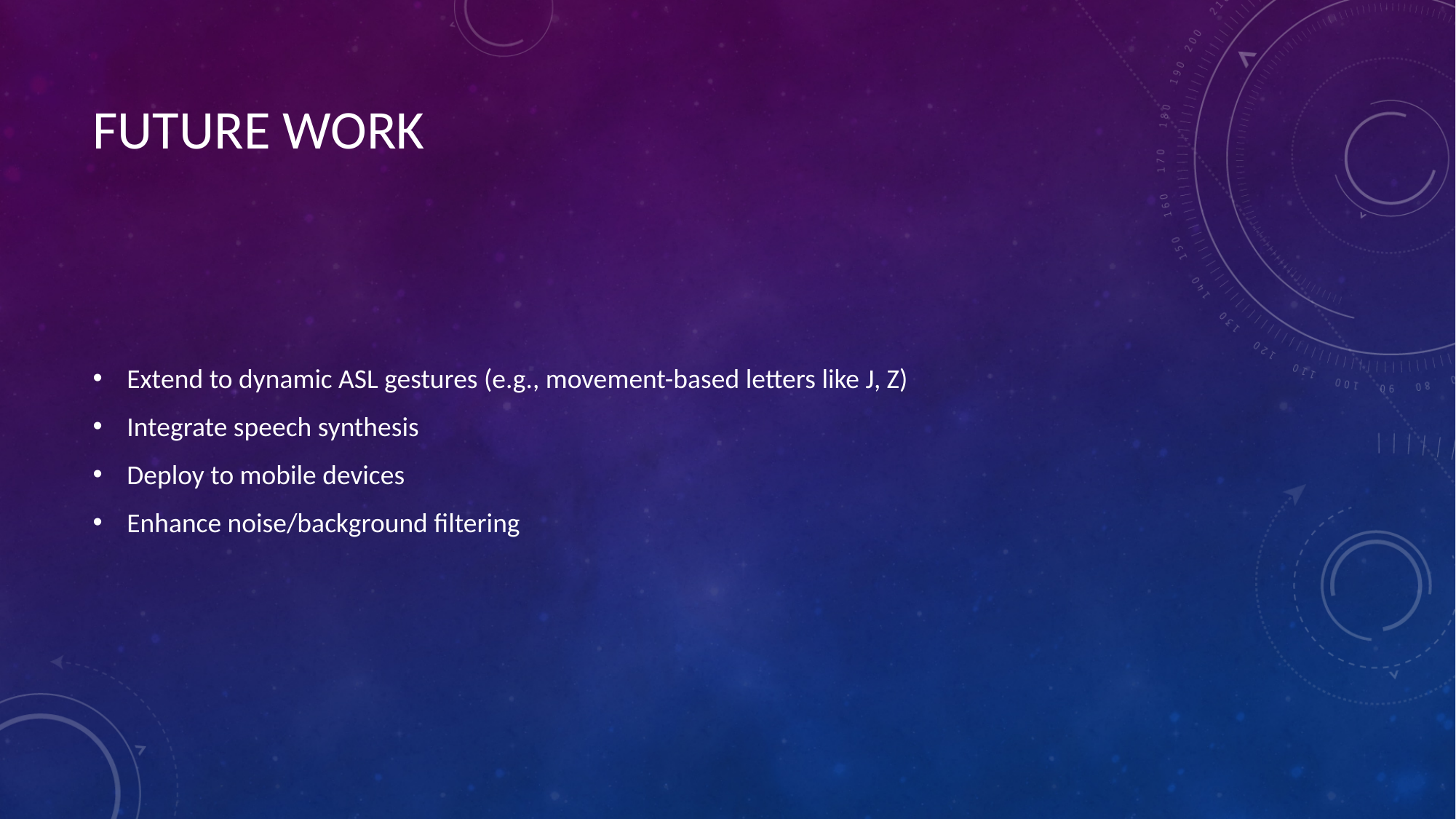

# Future Work
Extend to dynamic ASL gestures (e.g., movement-based letters like J, Z)
Integrate speech synthesis
Deploy to mobile devices
Enhance noise/background filtering